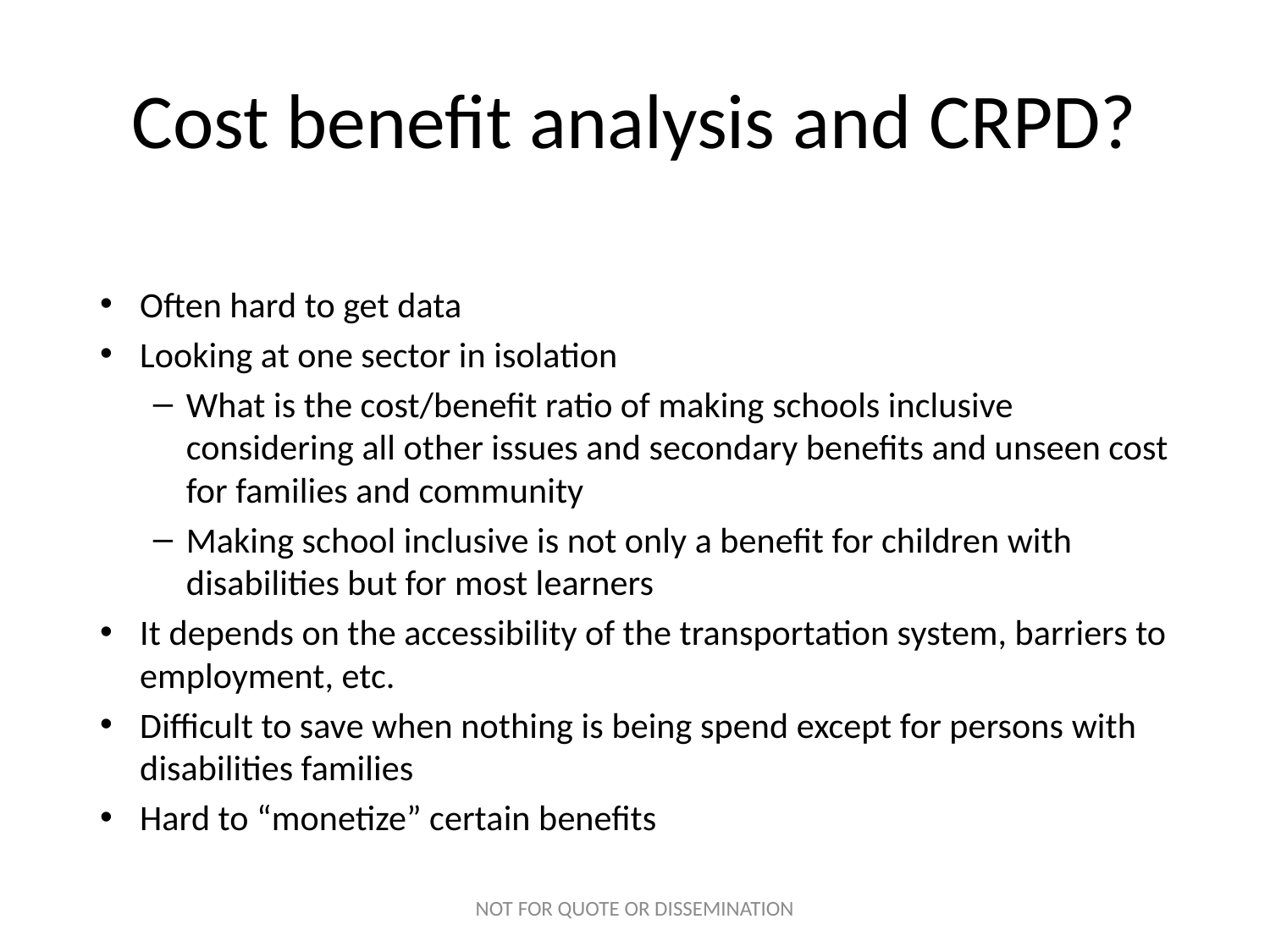

# Cost benefit analysis and CRPD?
Often hard to get data
Looking at one sector in isolation
What is the cost/benefit ratio of making schools inclusive considering all other issues and secondary benefits and unseen cost for families and community
Making school inclusive is not only a benefit for children with disabilities but for most learners
It depends on the accessibility of the transportation system, barriers to employment, etc.
Difficult to save when nothing is being spend except for persons with disabilities families
Hard to “monetize” certain benefits

NOT FOR QUOTE OR DISSEMINATION